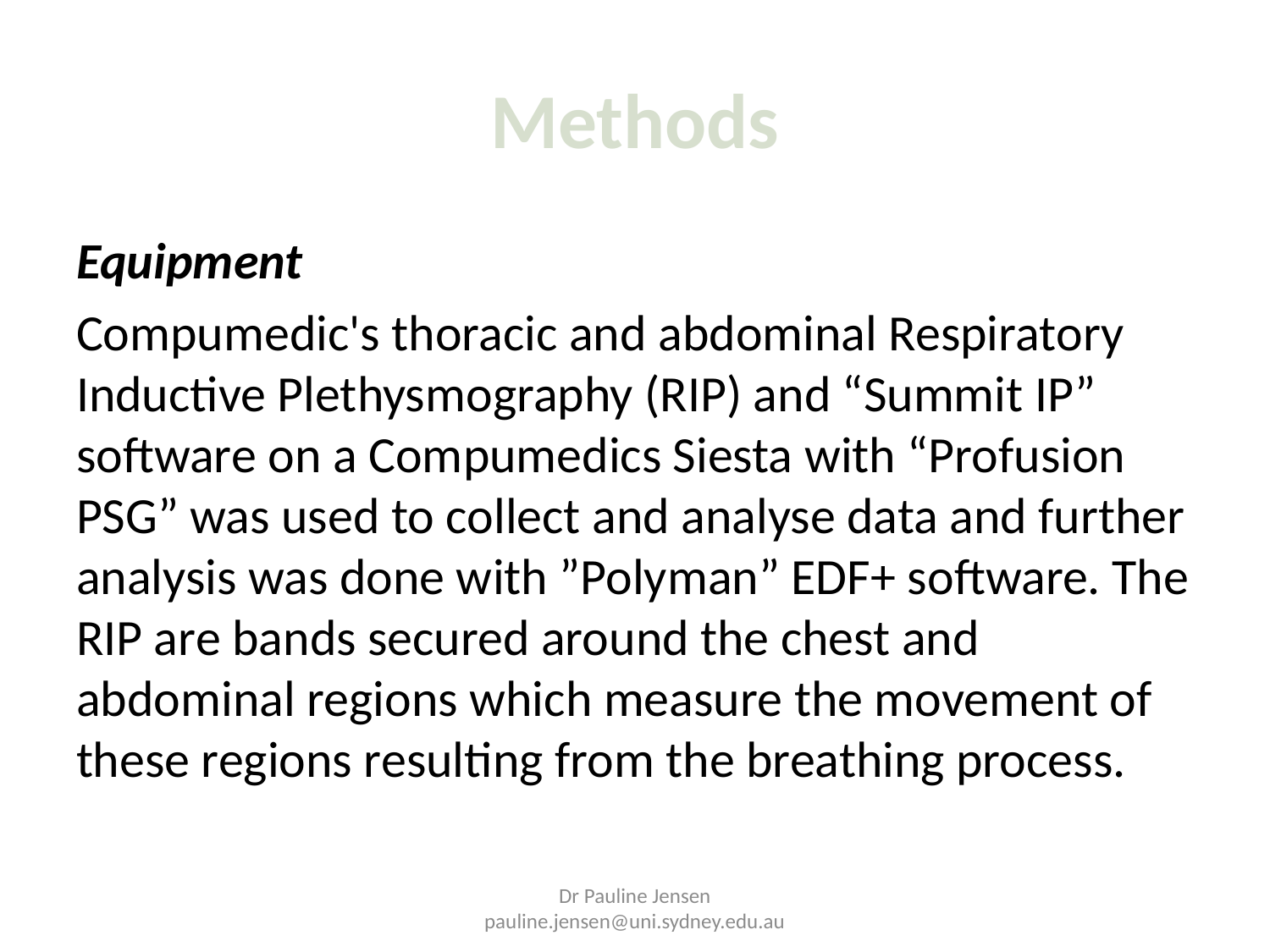

# Methods
Equipment
Compumedic's thoracic and abdominal Respiratory Inductive Plethysmography (RIP) and “Summit IP” software on a Compumedics Siesta with “Profusion PSG” was used to collect and analyse data and further analysis was done with ”Polyman” EDF+ software. The RIP are bands secured around the chest and abdominal regions which measure the movement of these regions resulting from the breathing process.
Dr Pauline Jensen pauline.jensen@uni.sydney.edu.au